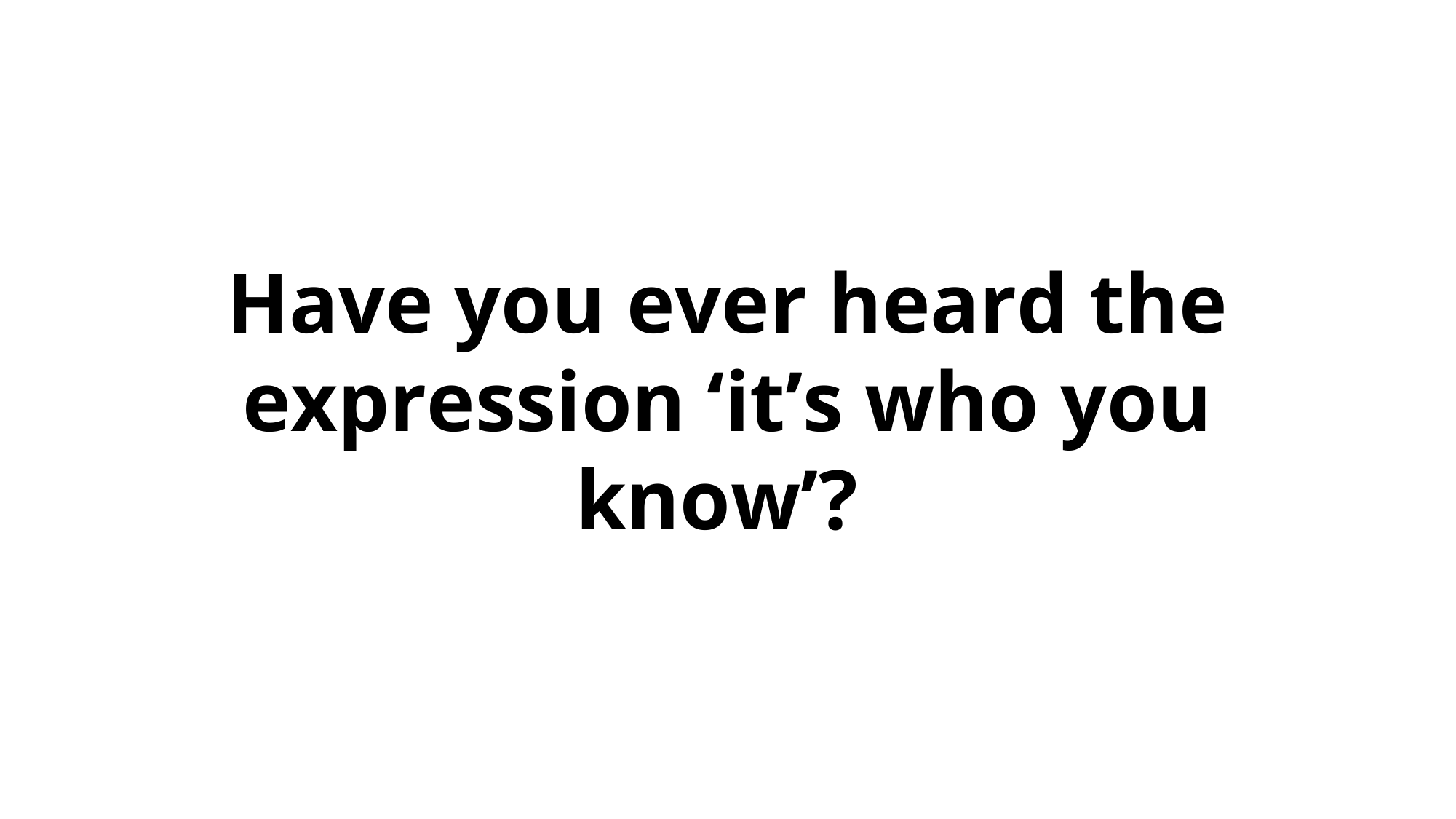

Have you ever heard the expression ‘it’s who you know’?